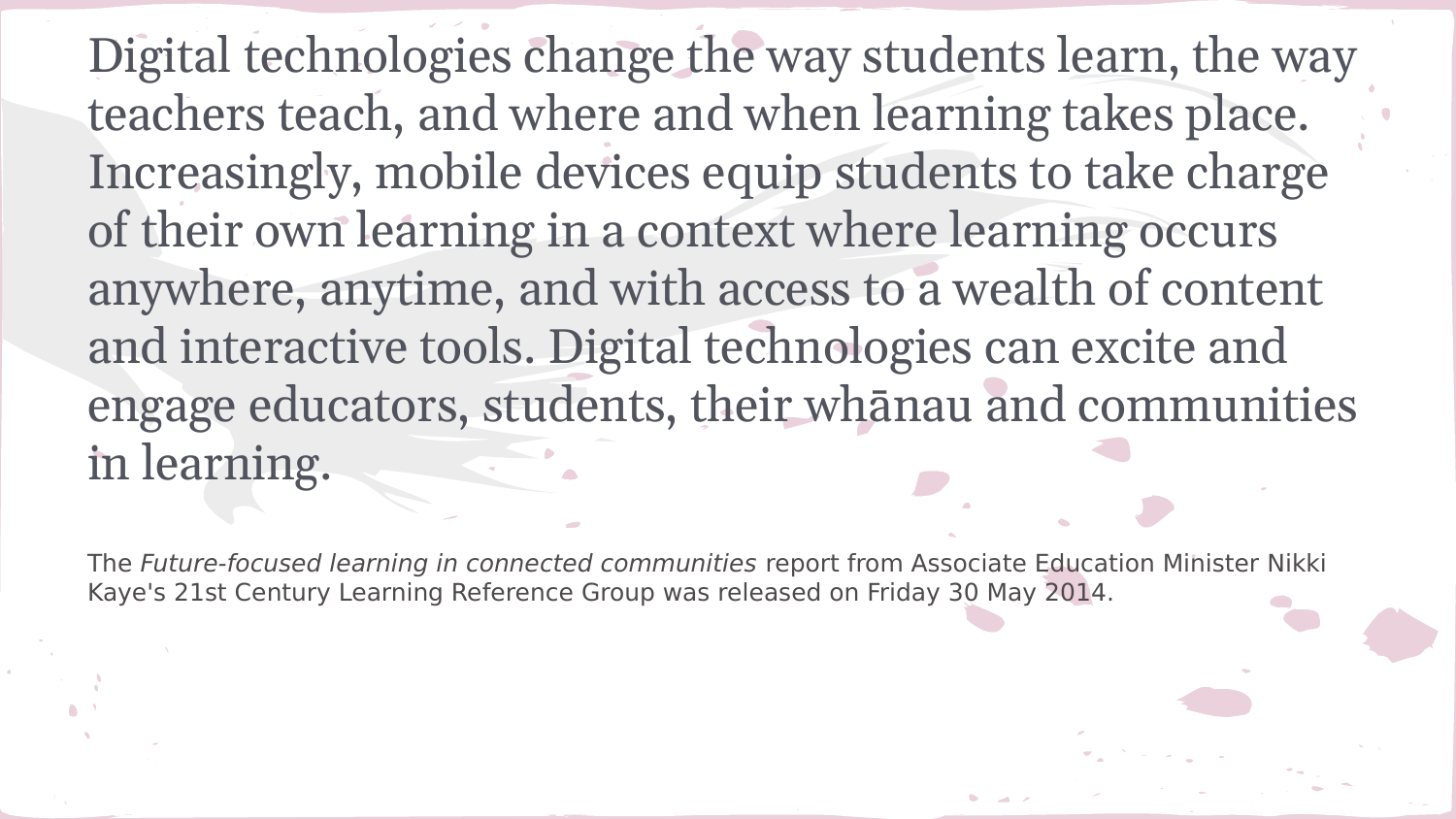

# Digital technologies change the way students learn, the way teachers teach, and where and when learning takes place. Increasingly, mobile devices equip students to take charge of their own learning in a context where learning occurs anywhere, anytime, and with access to a wealth of content and interactive tools. Digital technologies can excite and engage educators, students, their whānau and communities in learning.

The Future-focused learning in connected communities report from Associate Education Minister Nikki Kaye's 21st Century Learning Reference Group was released on Friday 30 May 2014.